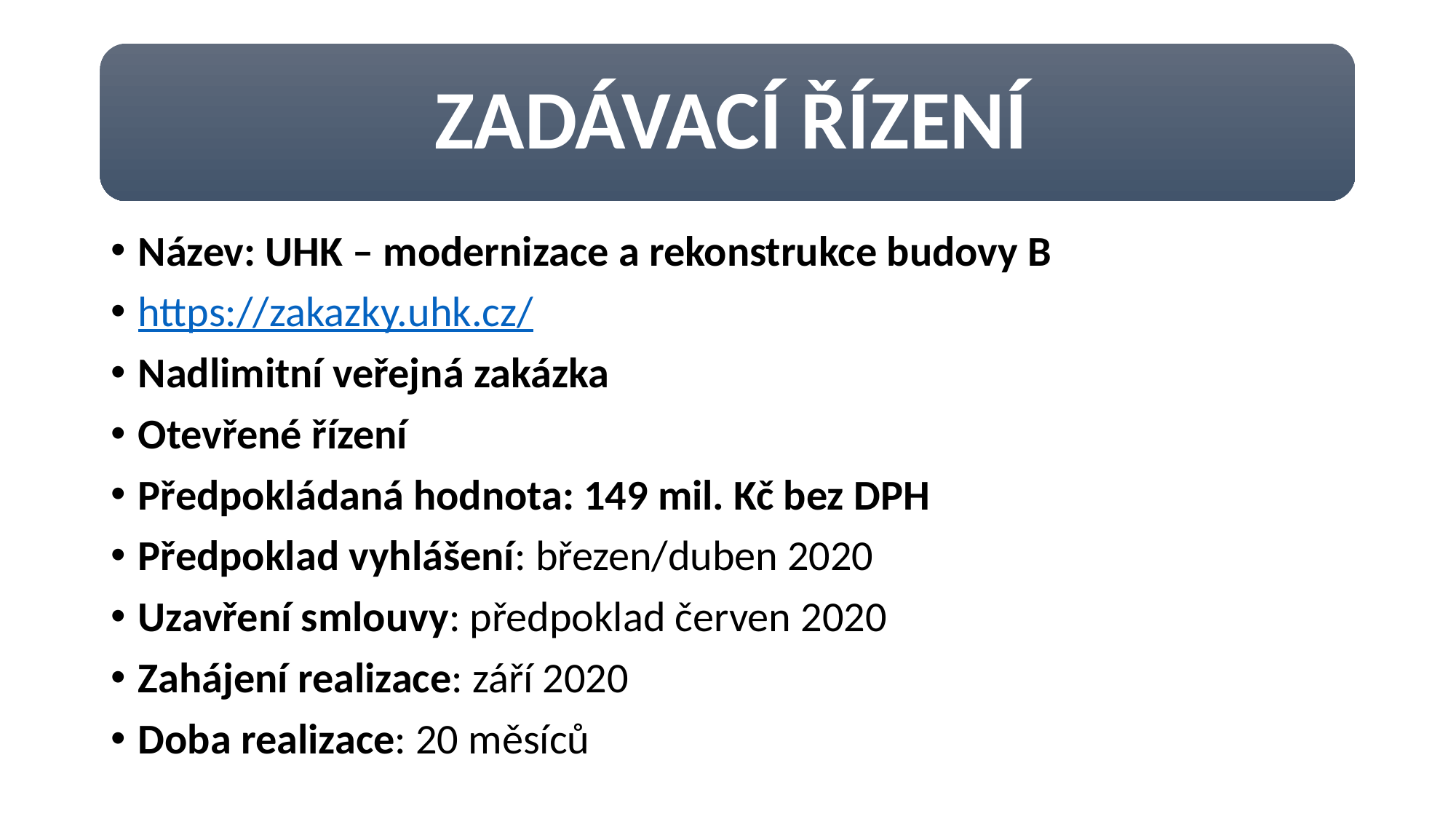

ZADÁVACÍ ŘÍZENÍ
Název: UHK – modernizace a rekonstrukce budovy B
https://zakazky.uhk.cz/
Nadlimitní veřejná zakázka
Otevřené řízení
Předpokládaná hodnota: 149 mil. Kč bez DPH
Předpoklad vyhlášení: březen/duben 2020
Uzavření smlouvy: předpoklad červen 2020
Zahájení realizace: září 2020
Doba realizace: 20 měsíců